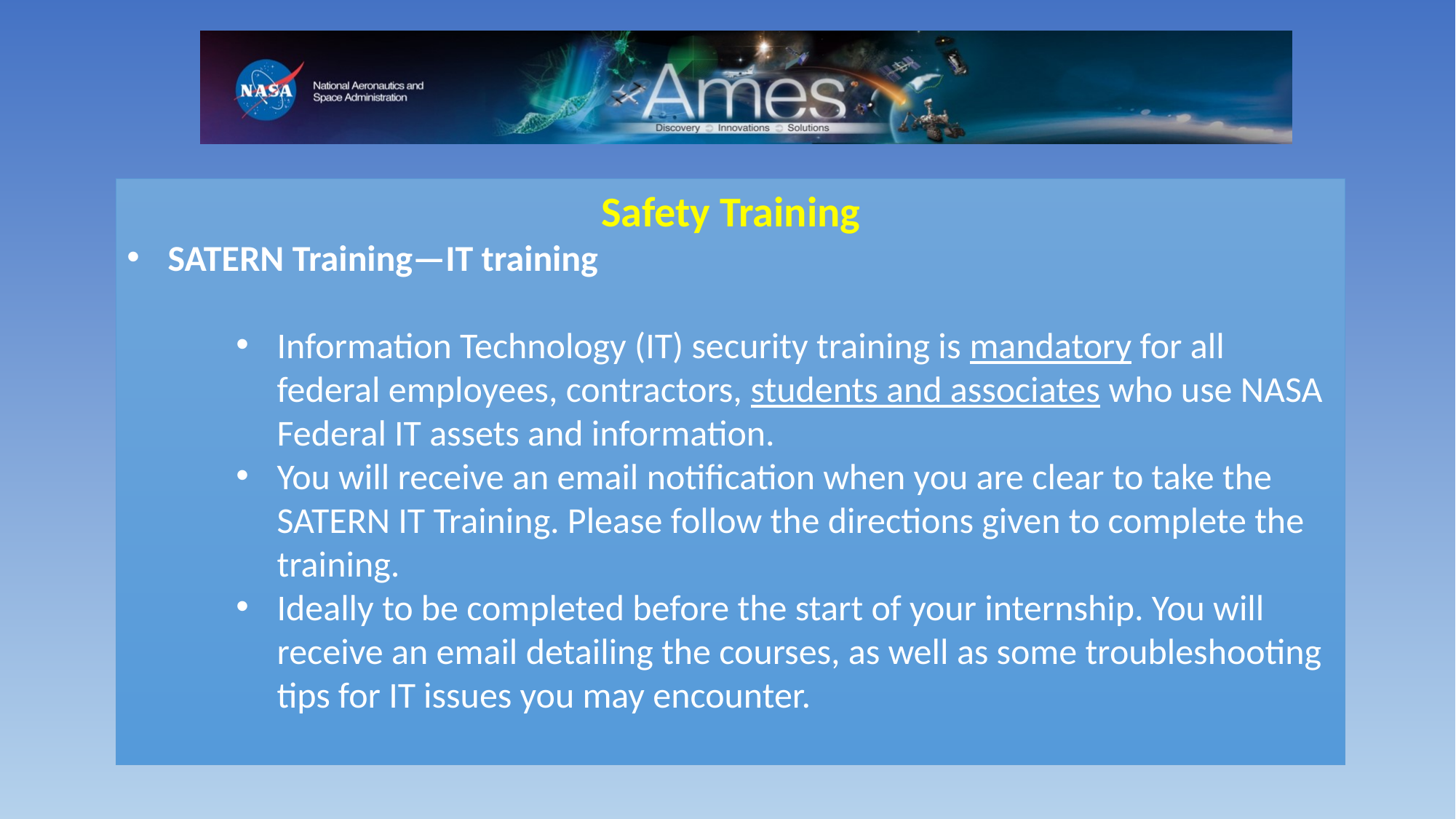

Safety Training
SATERN Training—IT training

Information Technology (IT) security training is mandatory for all federal employees, contractors, students and associates who use NASA Federal IT assets and information.
You will receive an email notification when you are clear to take the SATERN IT Training. Please follow the directions given to complete the training.
Ideally to be completed before the start of your internship. You will receive an email detailing the courses, as well as some troubleshooting tips for IT issues you may encounter.